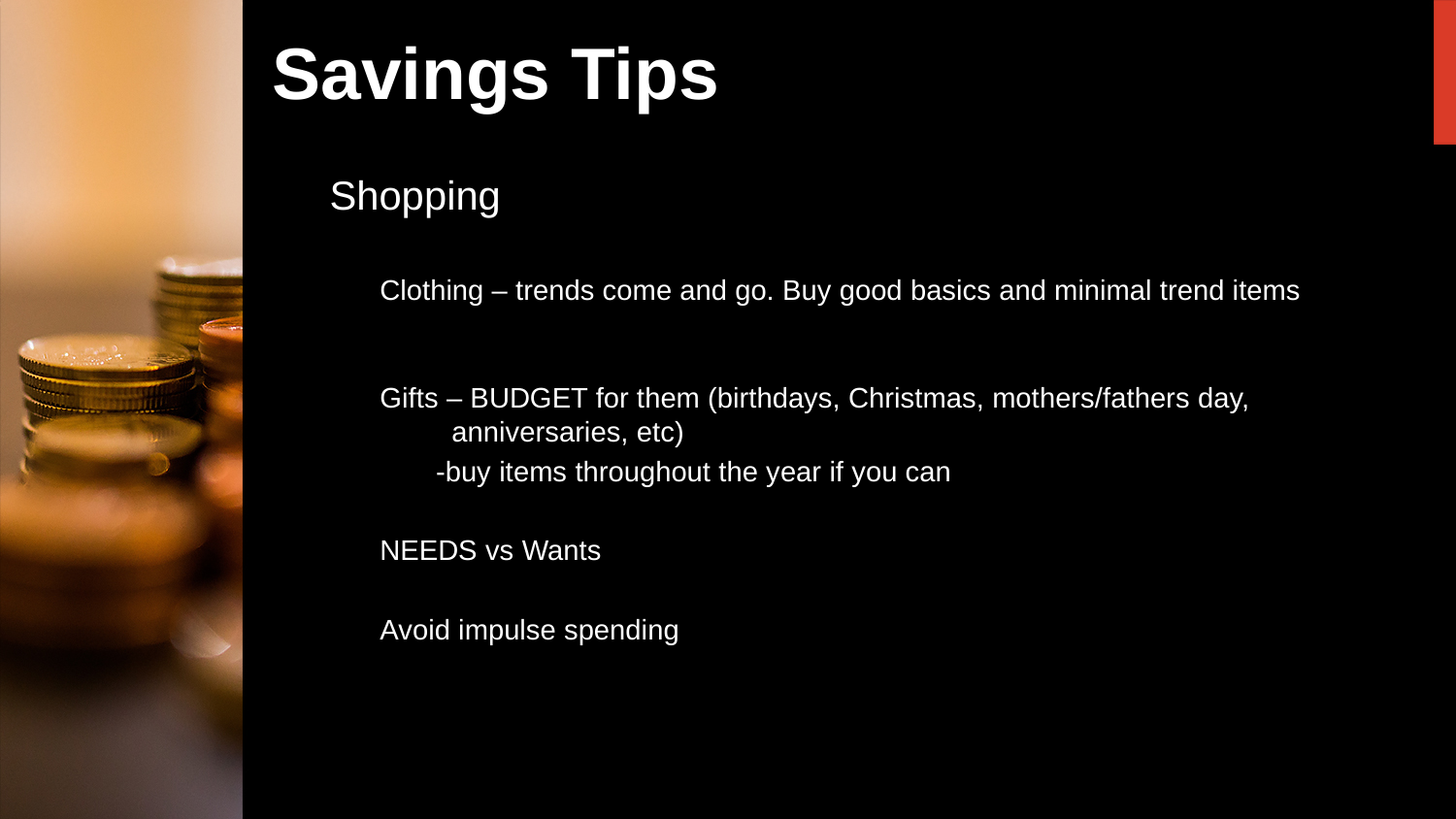

# Savings Tips
Shopping
Clothing – trends come and go. Buy good basics and minimal trend items
Gifts – BUDGET for them (birthdays, Christmas, mothers/fathers day,
         anniversaries, etc)
       -buy items throughout the year if you can

NEEDS vs Wants

Avoid impulse spending